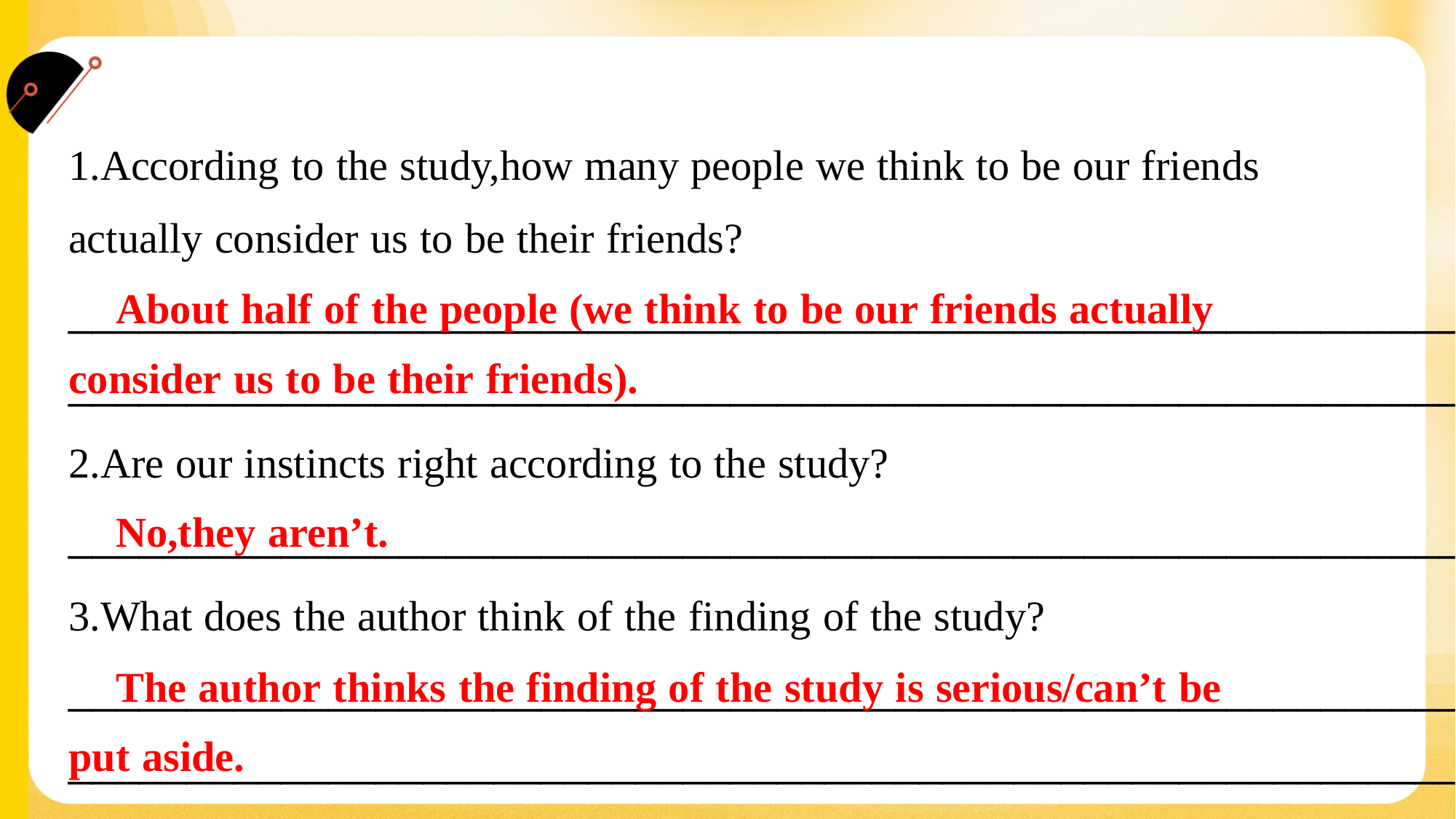

1.According to the study,how many people we think to be our friends
actually consider us to be their friends?
______________________________________________________________
______________________________________________________________

    About half of the people (we think to be our friends actually
consider us to be their friends).
2.Are our instincts right according to the study?
______________________________________________________________

    No,they aren’t.
3.What does the author think of the finding of the study?
______________________________________________________________
______________________________________________________________

    The author thinks the finding of the study is serious/can’t be
put aside.